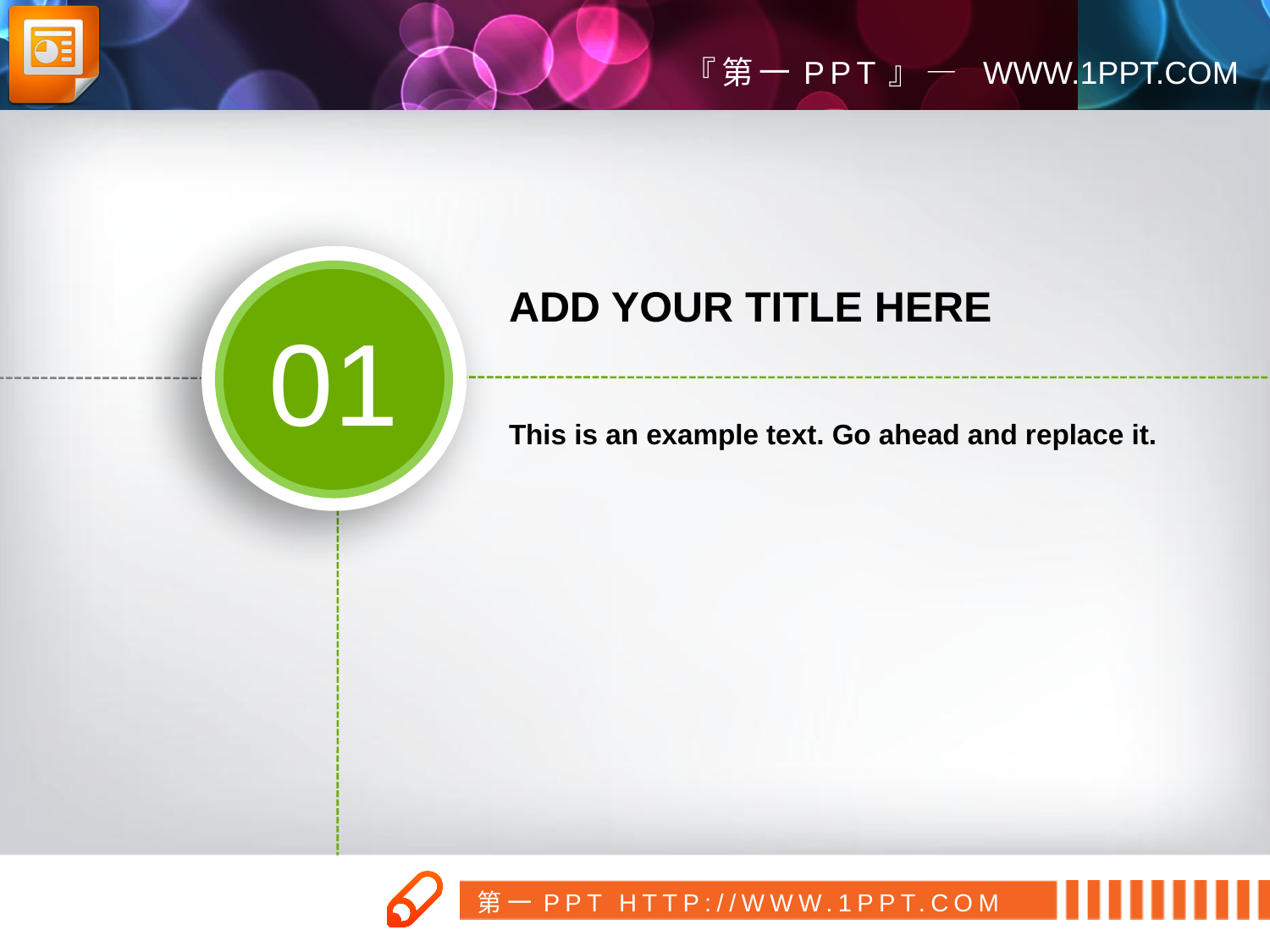

ADD YOUR TITLE HERE
01
This is an example text. Go ahead and replace it.